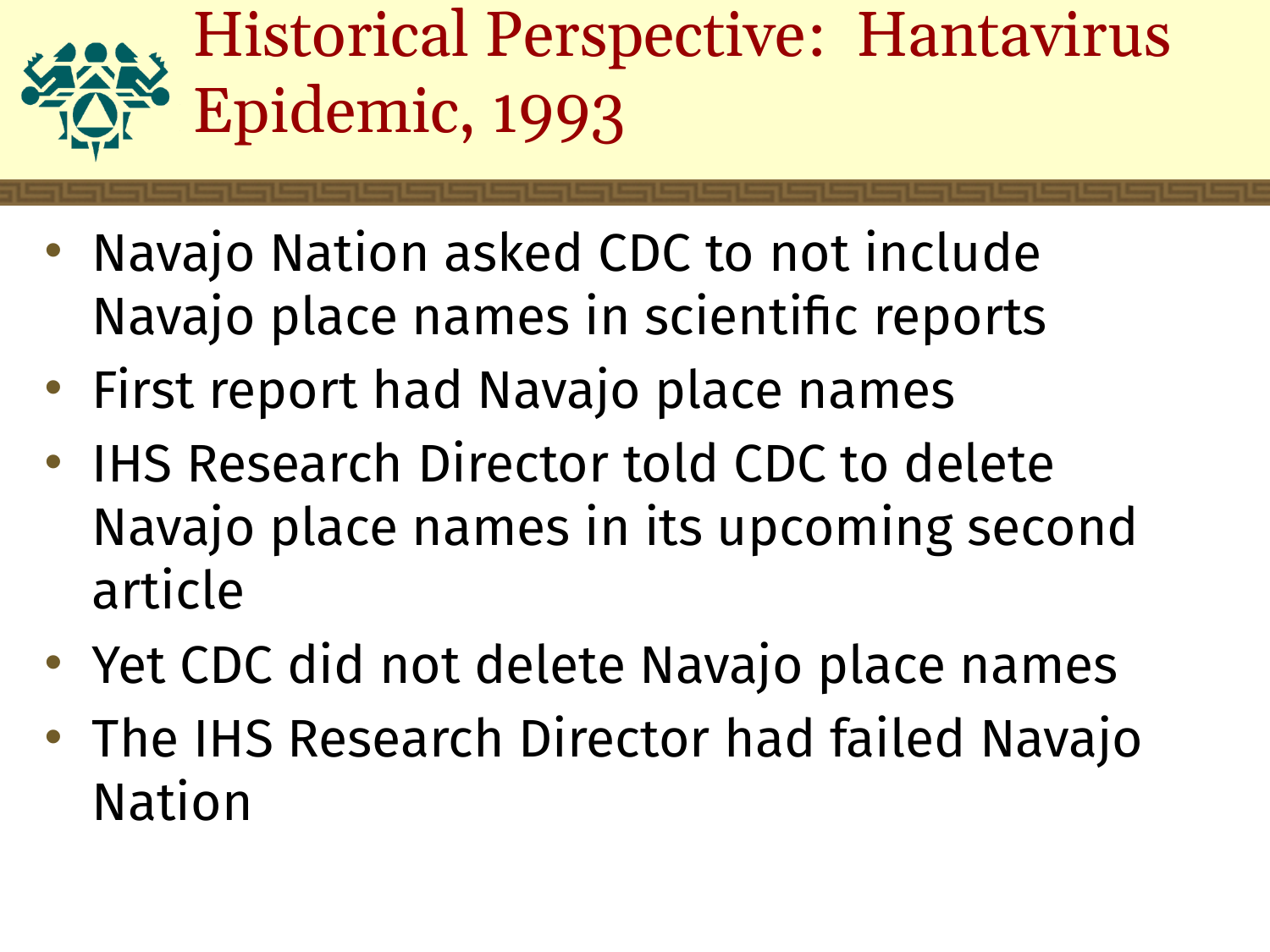

# Historical Perspective:  Hantavirus Epidemic, 1993
Navajo Nation asked CDC to not include Navajo place names in scientific reports
First report had Navajo place names
IHS Research Director told CDC to delete Navajo place names in its upcoming second article
Yet CDC did not delete Navajo place names
The IHS Research Director had failed Navajo Nation